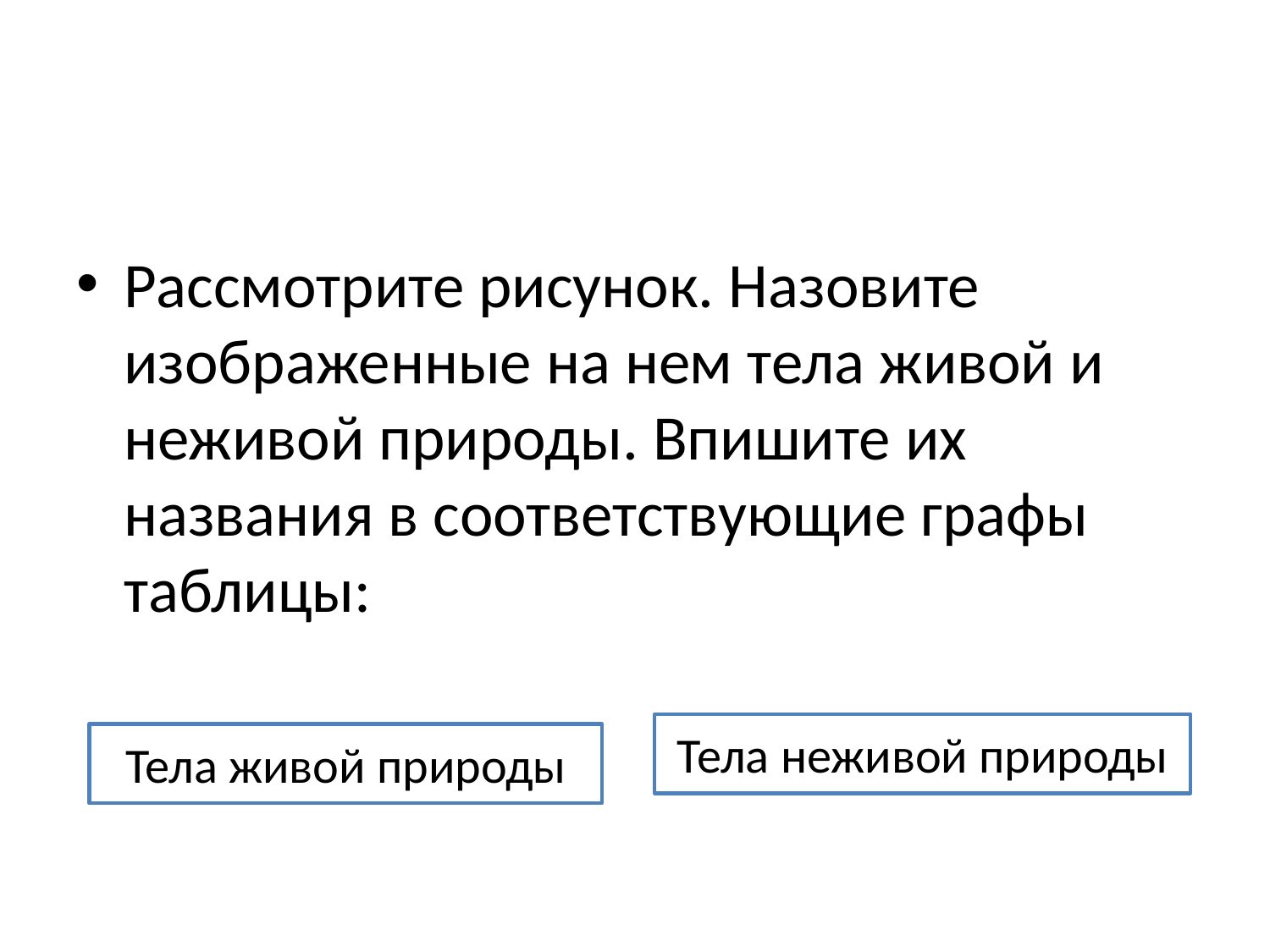

Рассмотрите рисунок. Назовите изображенные на нем тела живой и неживой природы. Впишите их названия в соответствующие графы таблицы:

Тела неживой природы
Тела живой природы